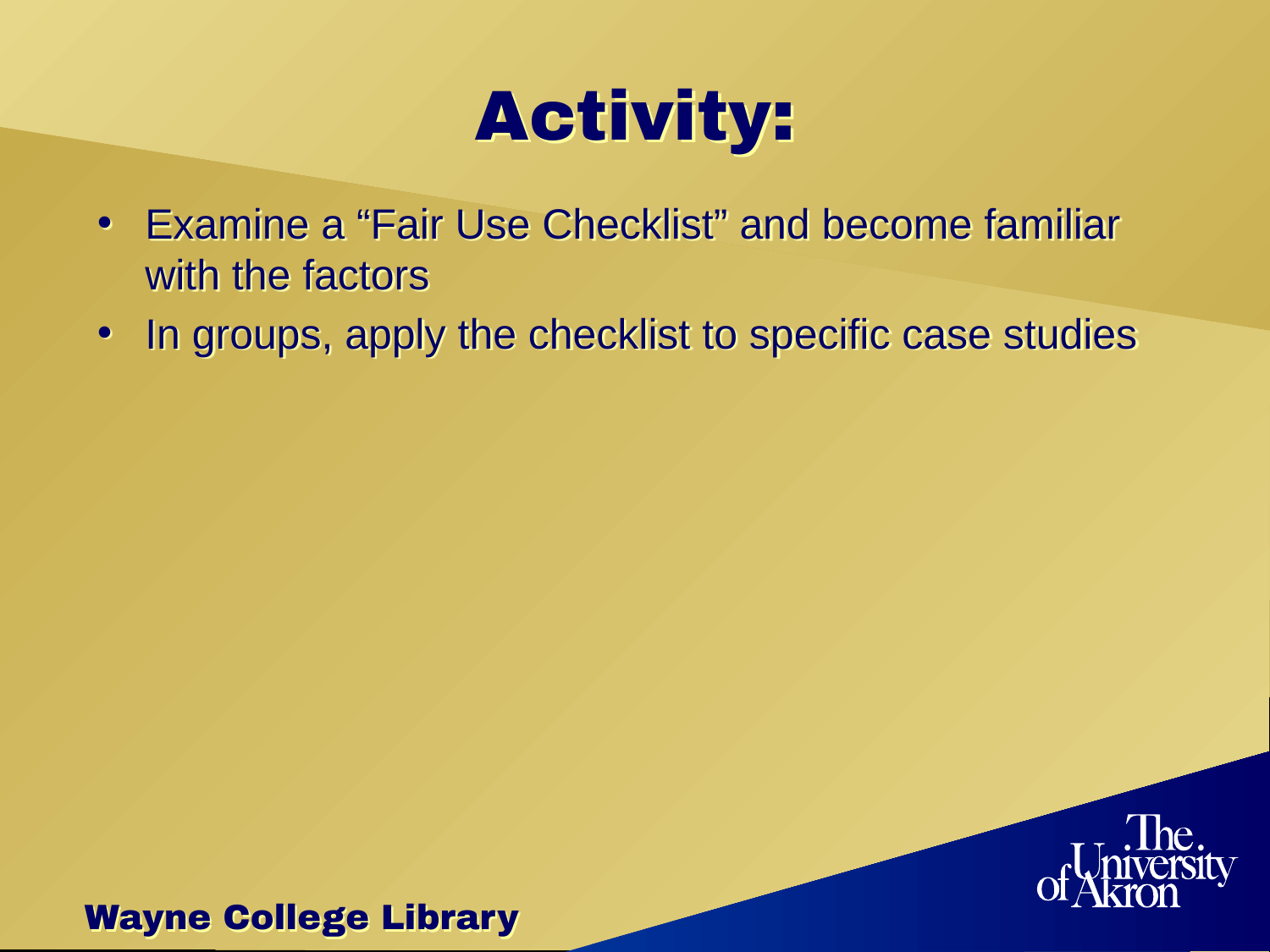

# Activity:
Examine a “Fair Use Checklist” and become familiar with the factors
In groups, apply the checklist to specific case studies
Wayne College Library